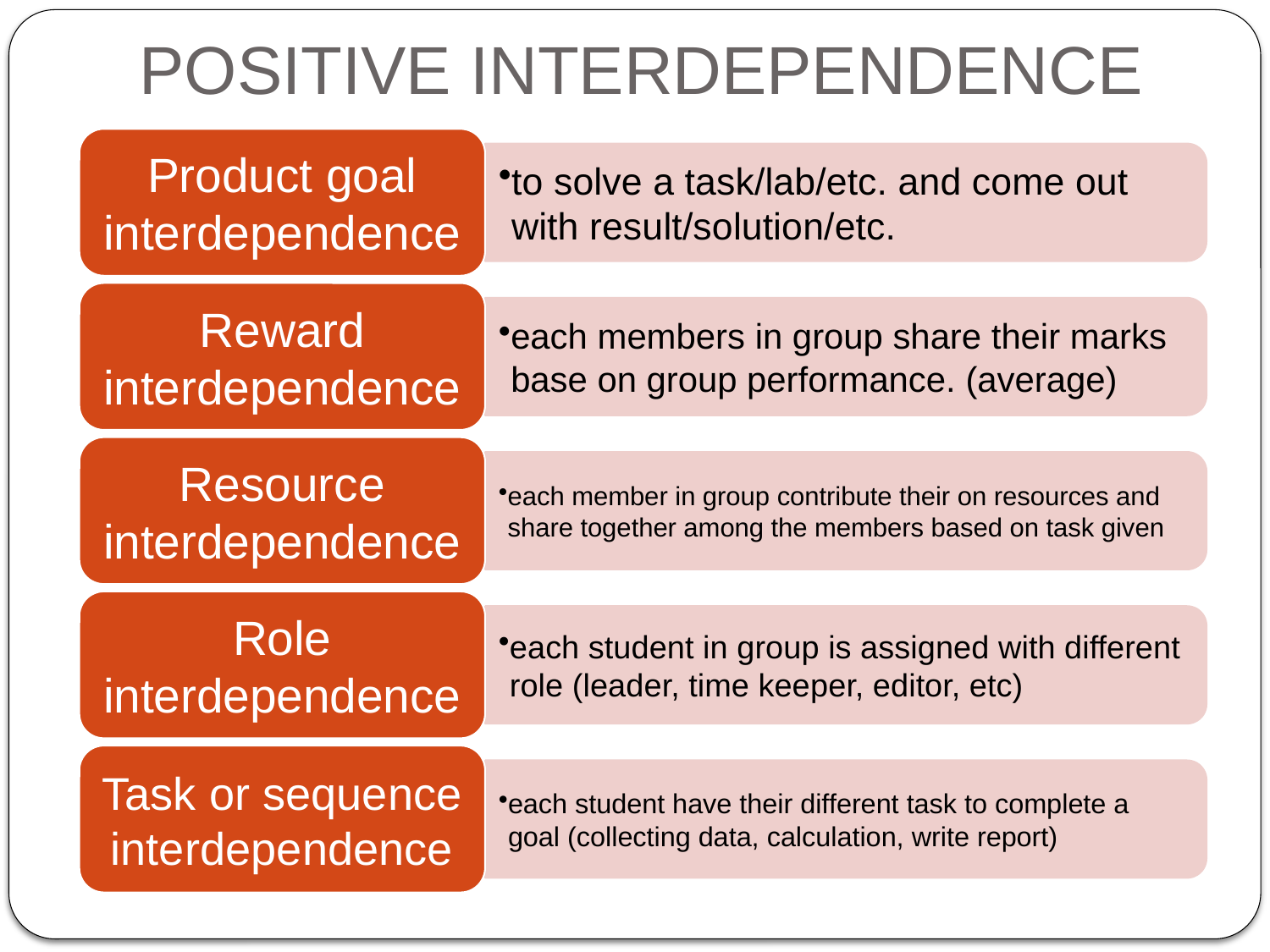

# POSITIVE INTERDEPENDENCE
Product goal interdependence
to solve a task/lab/etc. and come out with result/solution/etc.
Reward interdependence
each members in group share their marks base on group performance. (average)
Resource interdependence
each member in group contribute their on resources and share together among the members based on task given
Role interdependence
each student in group is assigned with different role (leader, time keeper, editor, etc)
Task or sequence interdependence
each student have their different task to complete a goal (collecting data, calculation, write report)